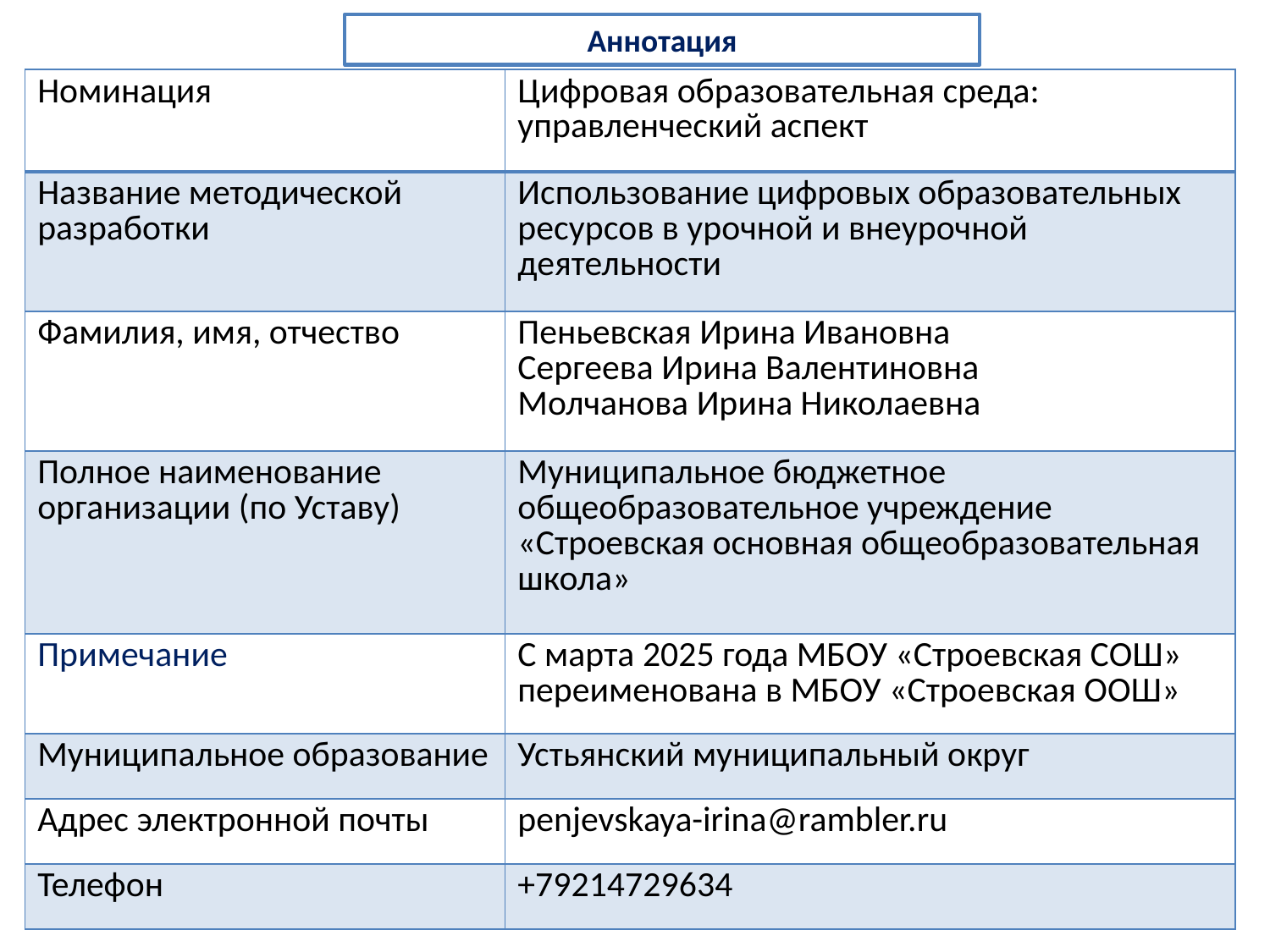

Аннотация
| Номинация | Цифровая образовательная среда: управленческий аспект |
| --- | --- |
| Название методической разработки | Использование цифровых образовательных ресурсов в урочной и внеурочной деятельности |
| Фамилия, имя, отчество | Пеньевская Ирина Ивановна Сергеева Ирина Валентиновна Молчанова Ирина Николаевна |
| Полное наименование организации (по Уставу) | Муниципальное бюджетное общеобразовательное учреждение «Строевская основная общеобразовательная школа» |
| Примечание | С марта 2025 года МБОУ «Строевская СОШ» переименована в МБОУ «Строевская ООШ» |
| Муниципальное образование | Устьянский муниципальный округ |
| Адрес электронной почты | penjevskaya-irina@rambler.ru |
| Телефон | +79214729634 |